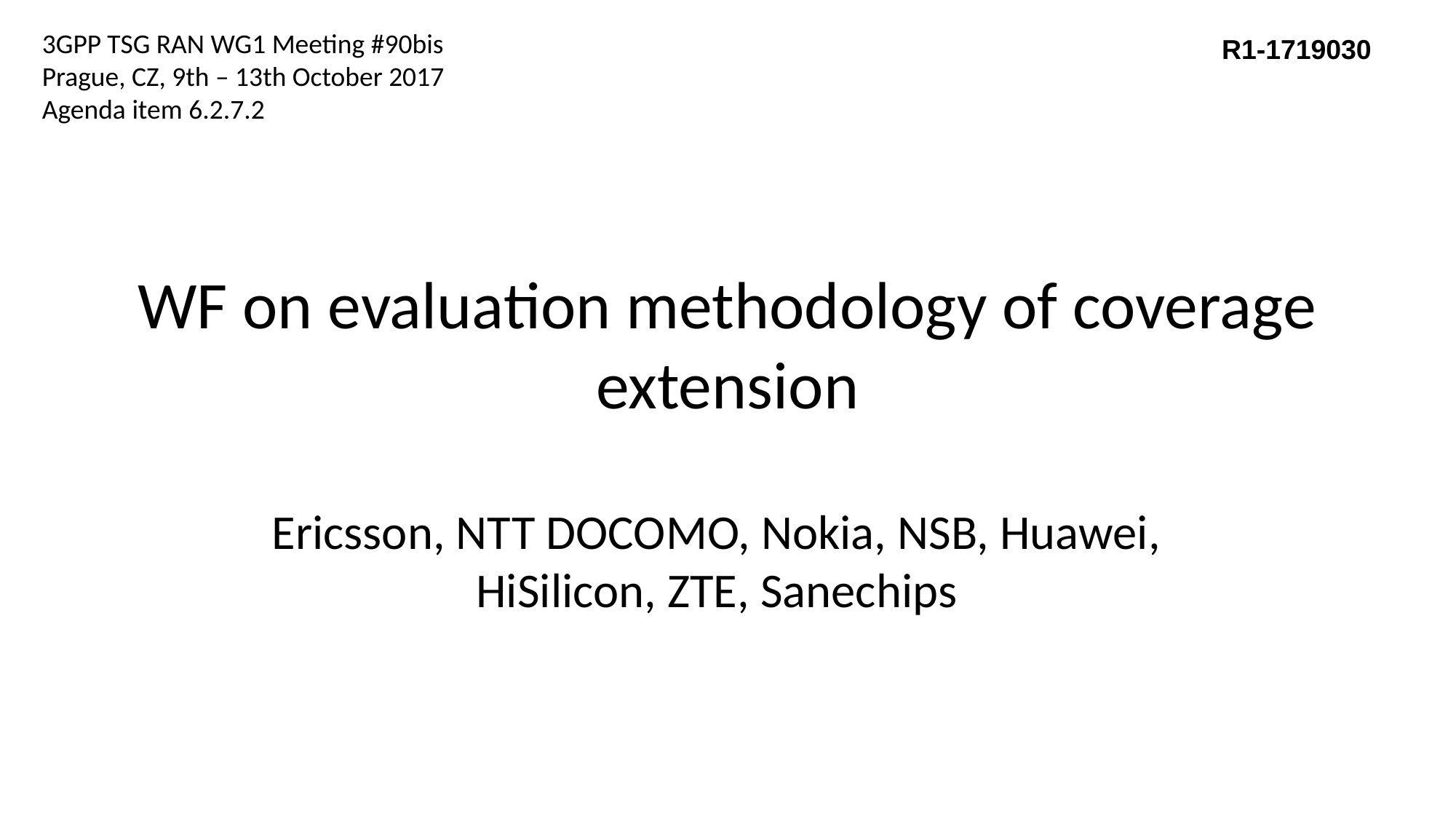

3GPP TSG RAN WG1 Meeting #90bis
Prague, CZ, 9th – 13th October 2017
Agenda item 6.2.7.2
R1-1719030
# WF on evaluation methodology of coverage extension
Ericsson, NTT DOCOMO, Nokia, NSB, Huawei, HiSilicon, ZTE, Sanechips